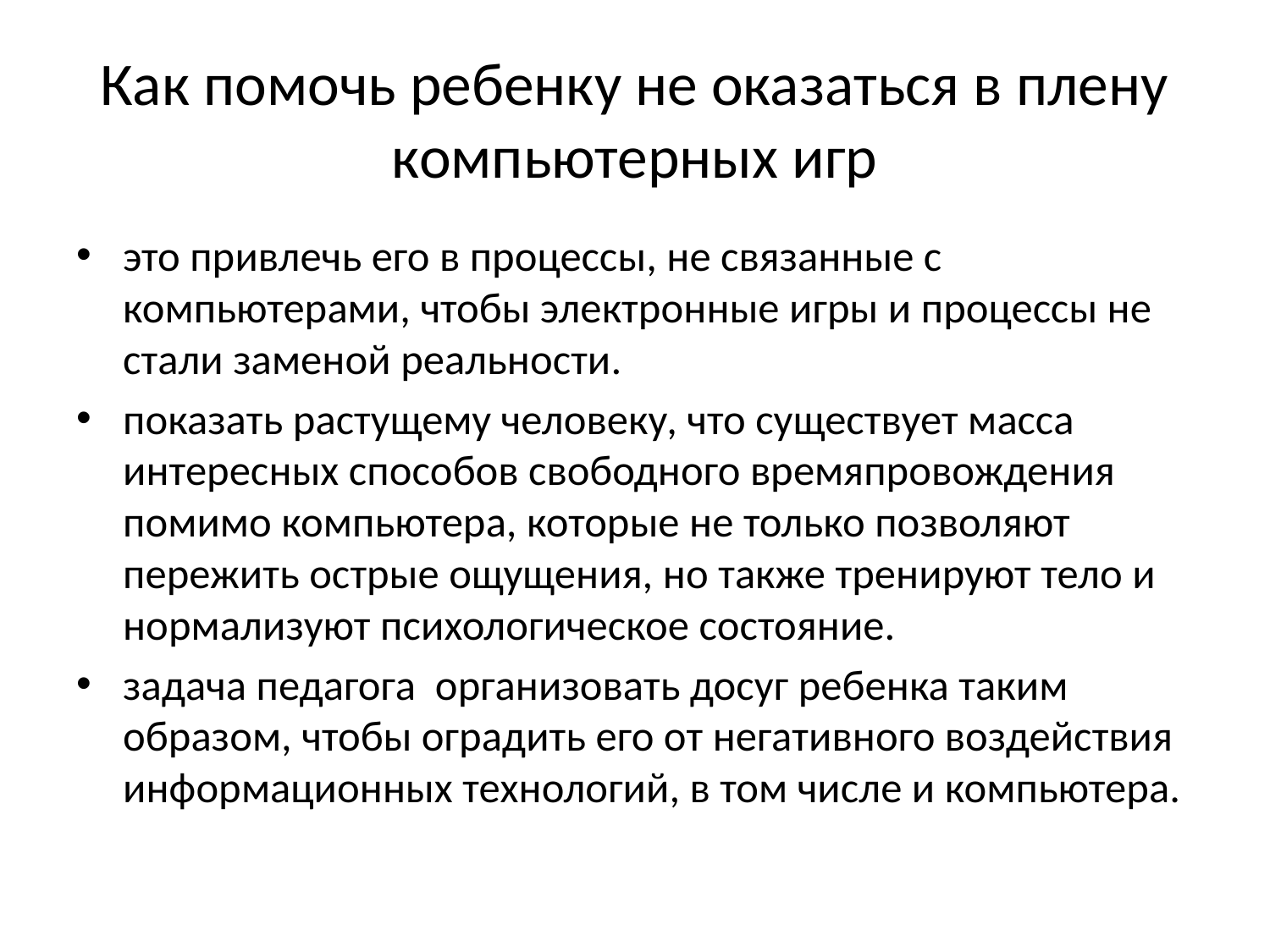

# Как помочь ребенку не оказаться в плену компьютерных игр
это привлечь его в процессы, не связанные с компьютерами, чтобы электронные игры и процессы не стали заменой реальности.
показать растущему человеку, что существует масса интересных способов свободного времяпровождения помимо компьютера, которые не только позволяют пережить острые ощущения, но также тренируют тело и нормализуют психологическое состояние.
задача педагога  организовать досуг ребенка таким образом, чтобы оградить его от негативного воздействия информационных технологий, в том числе и компьютера.